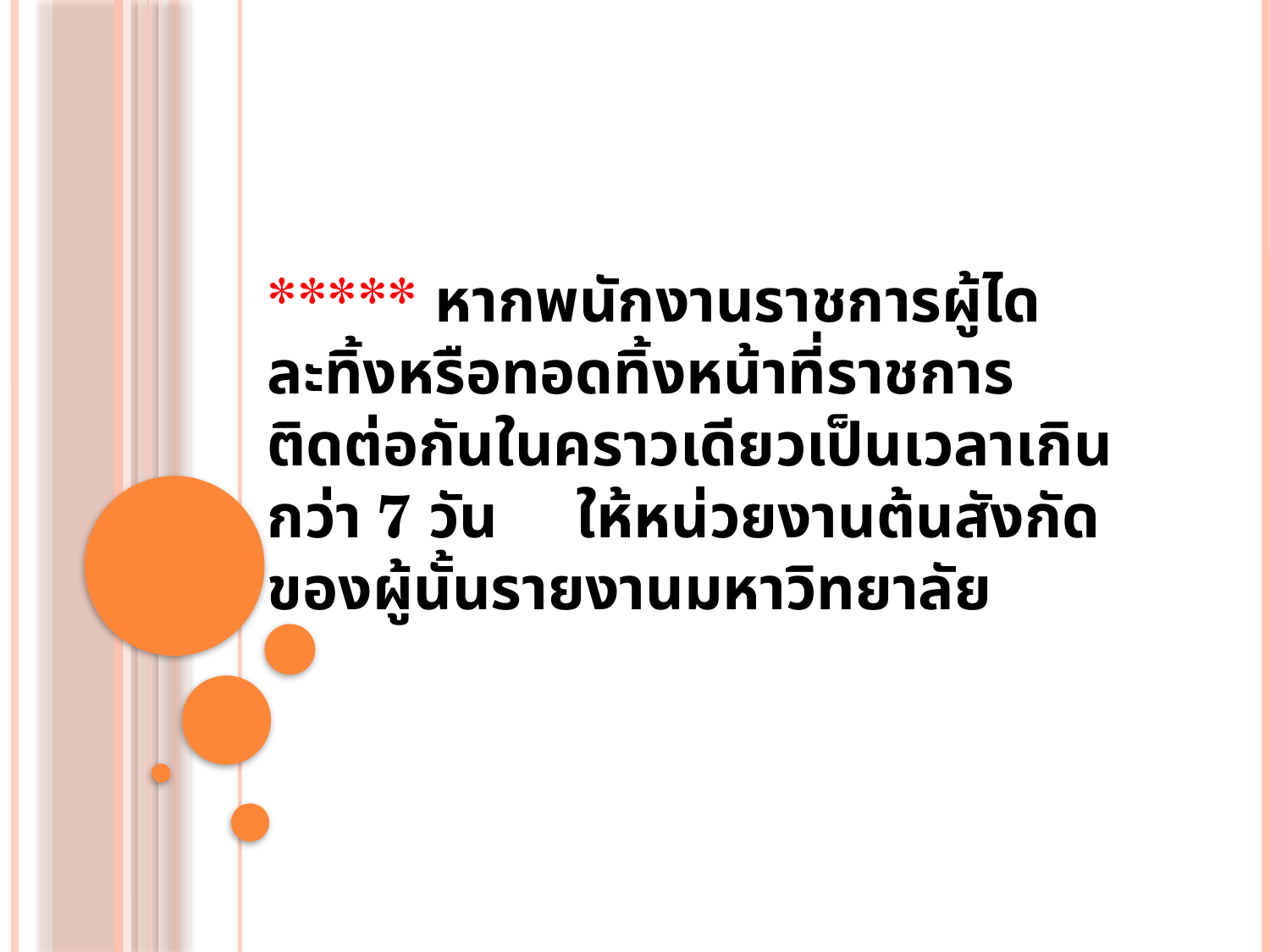

***** หากพนักงานราชการผู้ไดละทิ้งหรือทอดทิ้งหน้าที่ราชการติดต่อกันในคราวเดียวเป็นเวลาเกินกว่า 7 วัน     ให้หน่วยงานต้นสังกัดของผู้นั้นรายงานมหาวิทยาลัย